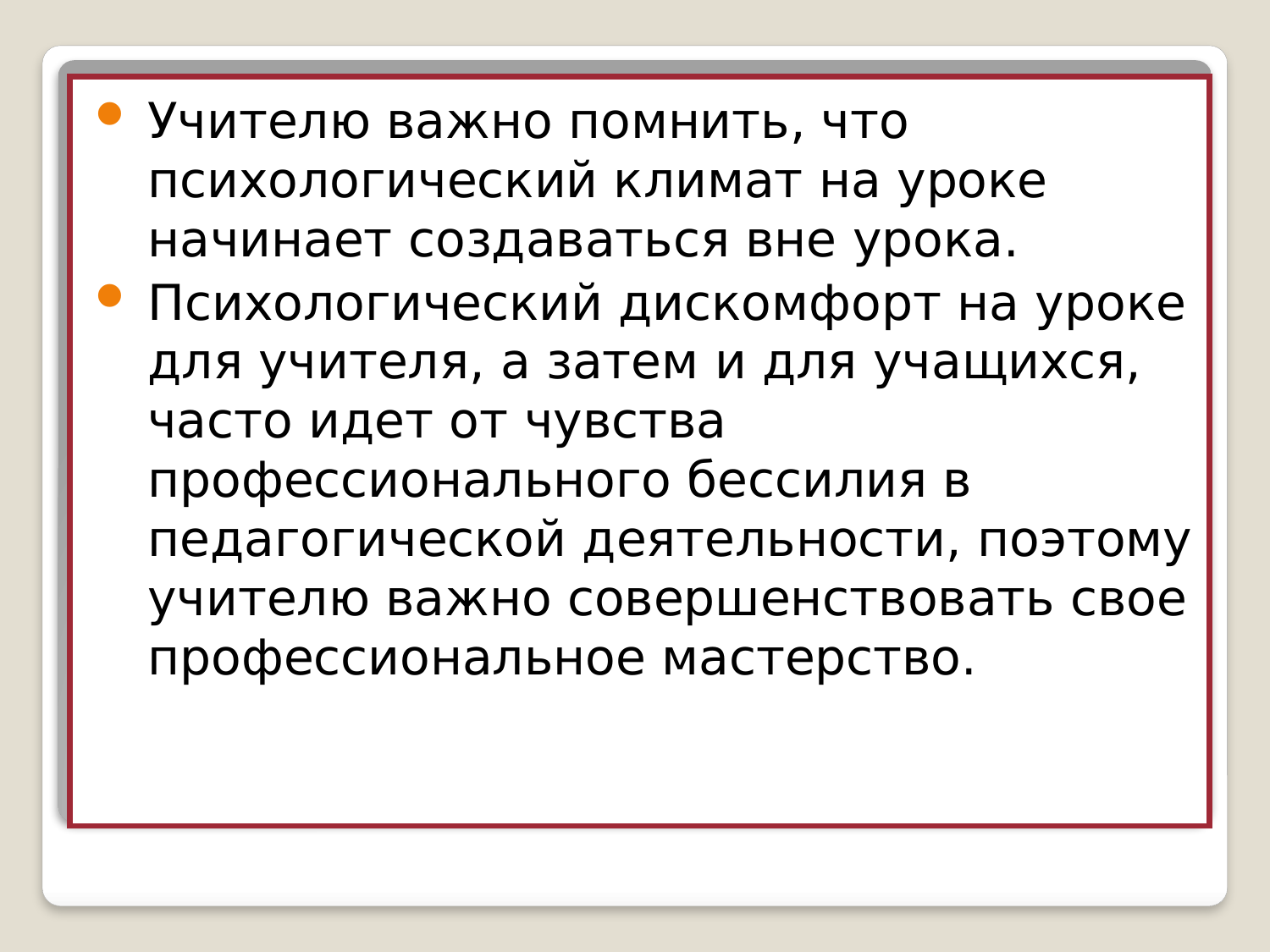

Учителю важно помнить, что психологический климат на уроке начинает создаваться вне урока.
Психологический дискомфорт на уроке для учителя, а затем и для учащихся, часто идет от чувства профессионального бессилия в педагогической деятельности, поэтому учителю важно совершенствовать свое профессиональное мастерство.